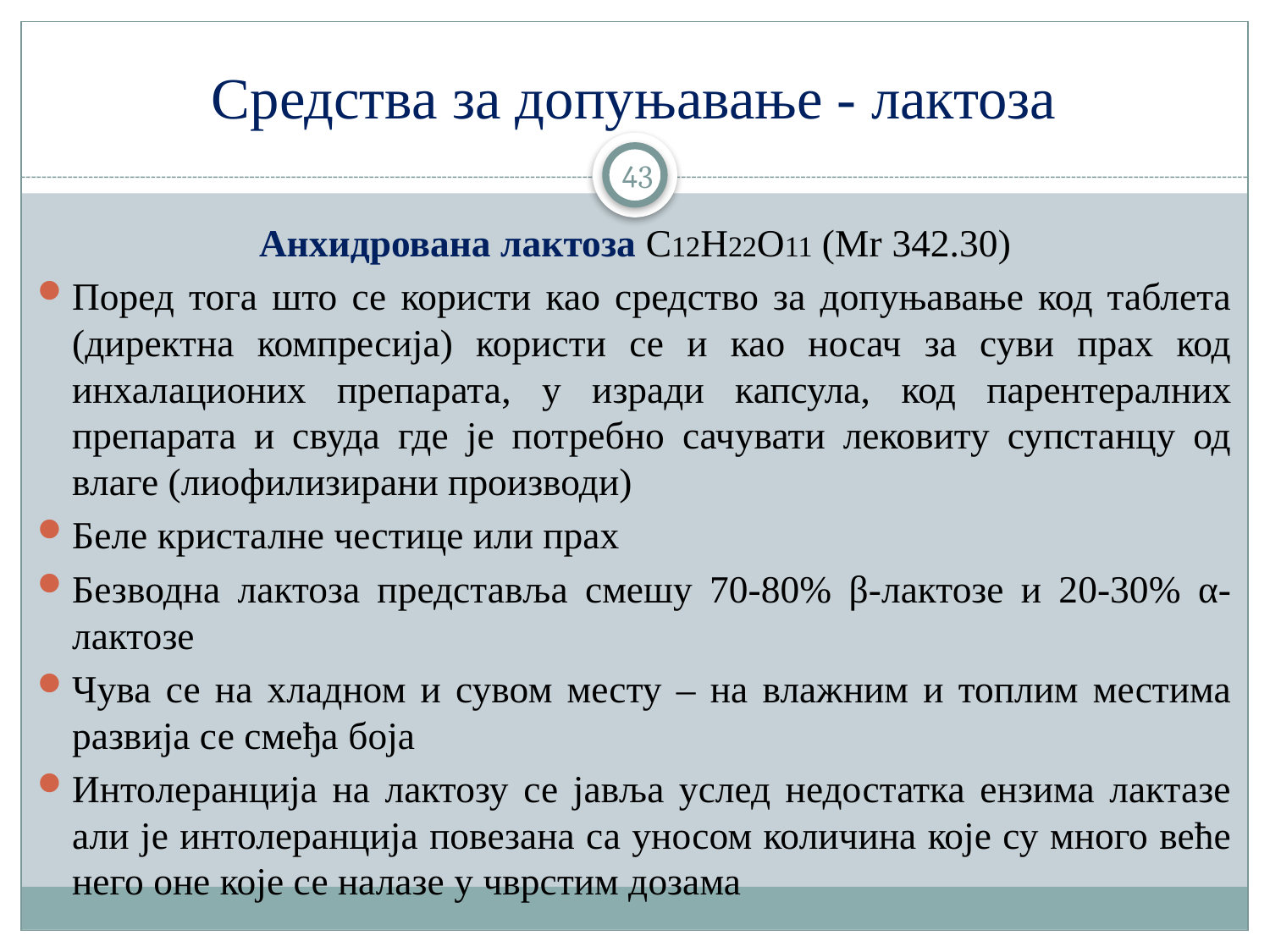

# Средства за допуњавање - лактоза
43
Анхидрована лактоза C12H22O11 (Mr 342.30)
Поред тога што се користи као средство за допуњавање код таблета (директна компресија) користи се и као носач за суви прах код инхалационих препарата, у изради капсула, код парентералних препарата и свуда где је потребно сачувати лековиту супстанцу од влаге (лиофилизирани производи)
Беле кристалне честице или прах
Безводна лактоза представља смешу 70-80% β-лактозе и 20-30% α-лактозе
Чува се на хладном и сувом месту – на влажним и топлим местима развија се смеђа боја
Интолеранција на лактозу се јавља услед недостатка ензима лактазе али је интолеранција повезана са уносом количина које су много веће него оне које се налазе у чврстим дозама